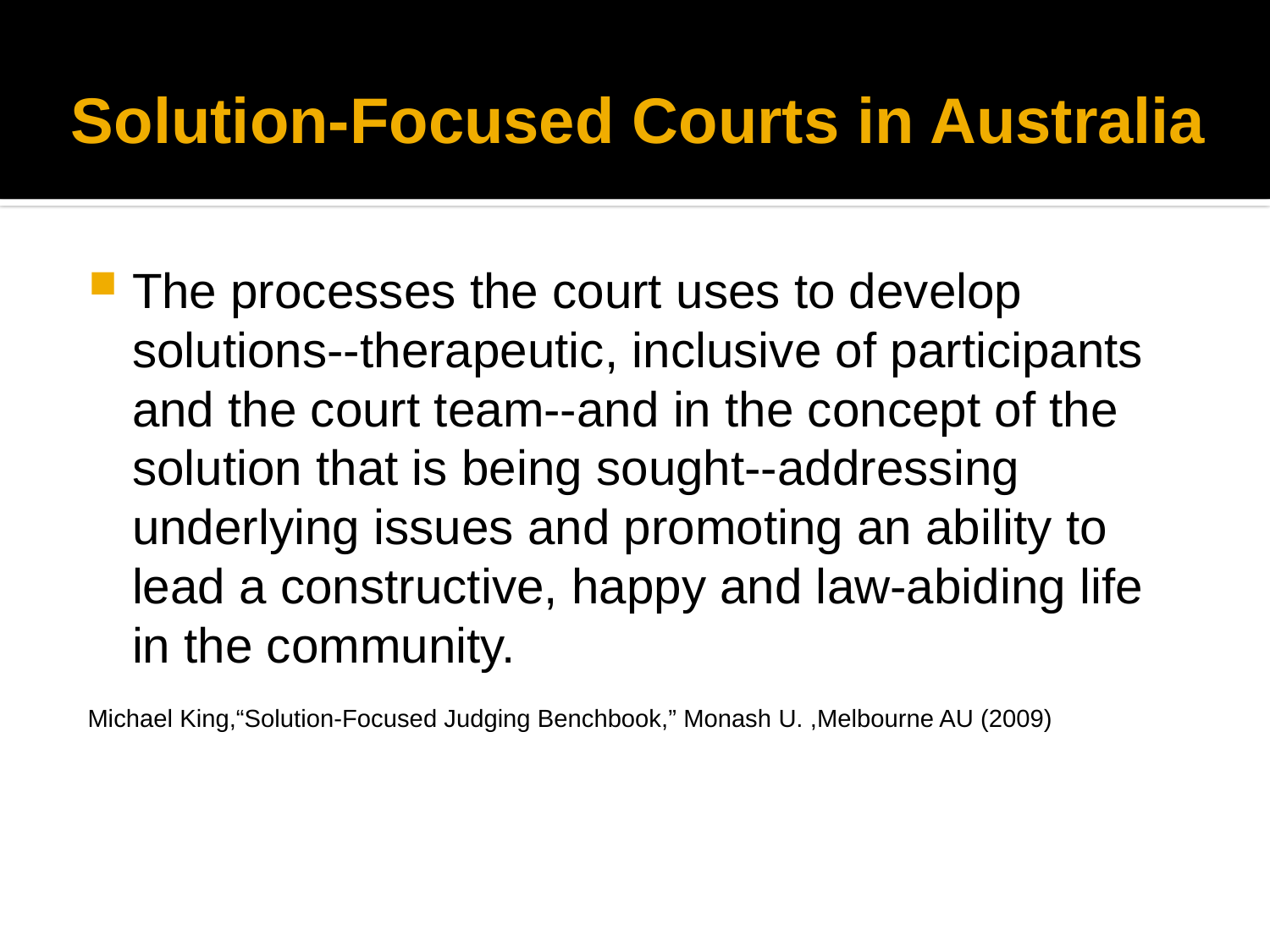

# Solution-Focused Courts in Australia
The processes the court uses to develop solutions--therapeutic, inclusive of participants and the court team--and in the concept of the solution that is being sought--addressing underlying issues and promoting an ability to lead a constructive, happy and law-abiding life in the community.

Michael King,“Solution-Focused Judging Benchbook,” Monash U. ,Melbourne AU (2009)